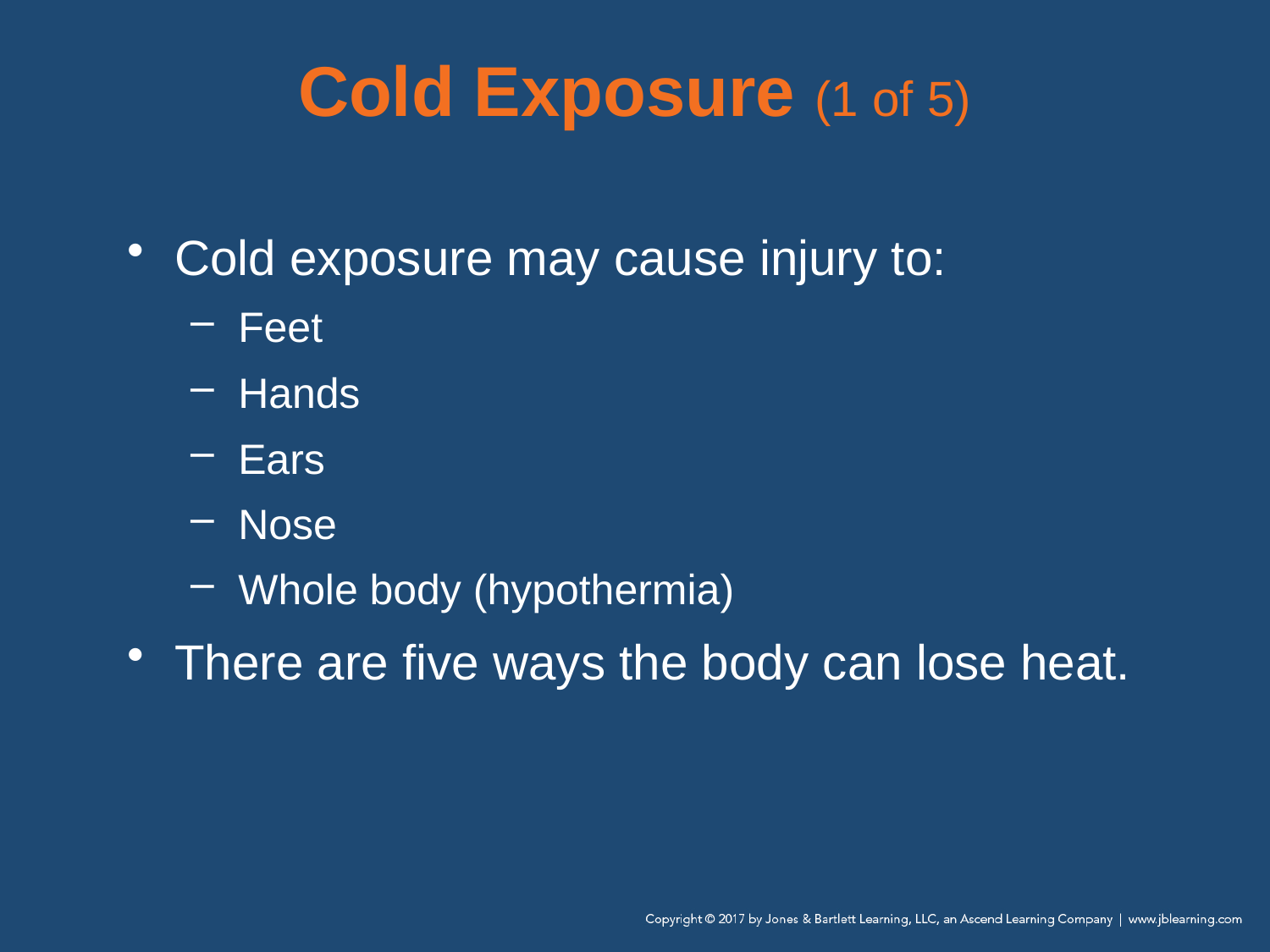

# Cold Exposure (1 of 5)
Cold exposure may cause injury to:
Feet
Hands
Ears
Nose
Whole body (hypothermia)
There are five ways the body can lose heat.